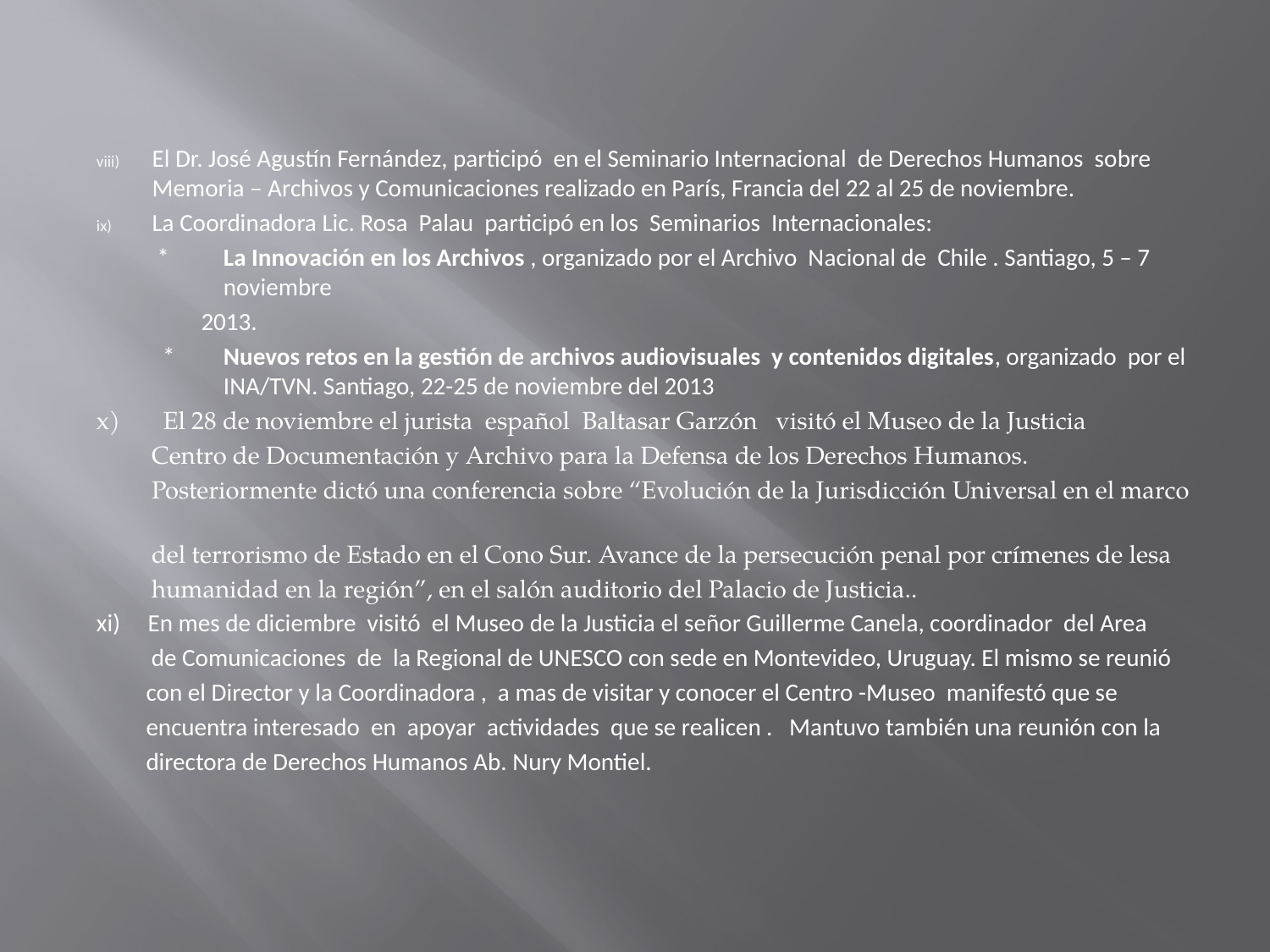

El Dr. José Agustín Fernández, participó  en el Seminario Internacional  de Derechos Humanos  sobre   Memoria – Archivos y Comunicaciones realizado en París, Francia del 22 al 25 de noviembre.
La Coordinadora Lic. Rosa  Palau  participó en los  Seminarios  Internacionales:
           *	La Innovación en los Archivos , organizado por el Archivo  Nacional de  Chile . Santiago, 5 – 7 	noviembre
                   2013.
            *	Nuevos retos en la gestión de archivos audiovisuales  y contenidos digitales, organizado  por el 	INA/TVN. Santiago, 22-25 de noviembre del 2013
x)       El 28 de noviembre el jurista  español  Baltasar Garzón   visitó el Museo de la Justicia
         Centro de Documentación y Archivo para la Defensa de los Derechos Humanos.
         Posteriormente dictó una conferencia sobre “Evolución de la Jurisdicción Universal en el marco
         del terrorismo de Estado en el Cono Sur. Avance de la persecución penal por crímenes de lesa
         humanidad en la región”, en el salón auditorio del Palacio de Justicia..
xi)     En mes de diciembre  visitó  el Museo de la Justicia el señor Guillerme Canela, coordinador  del Area
          de Comunicaciones  de  la Regional de UNESCO con sede en Montevideo, Uruguay. El mismo se reunió
         con el Director y la Coordinadora ,  a mas de visitar y conocer el Centro -Museo  manifestó que se
         encuentra interesado  en  apoyar  actividades  que se realicen .   Mantuvo también una reunión con la
         directora de Derechos Humanos Ab. Nury Montiel.